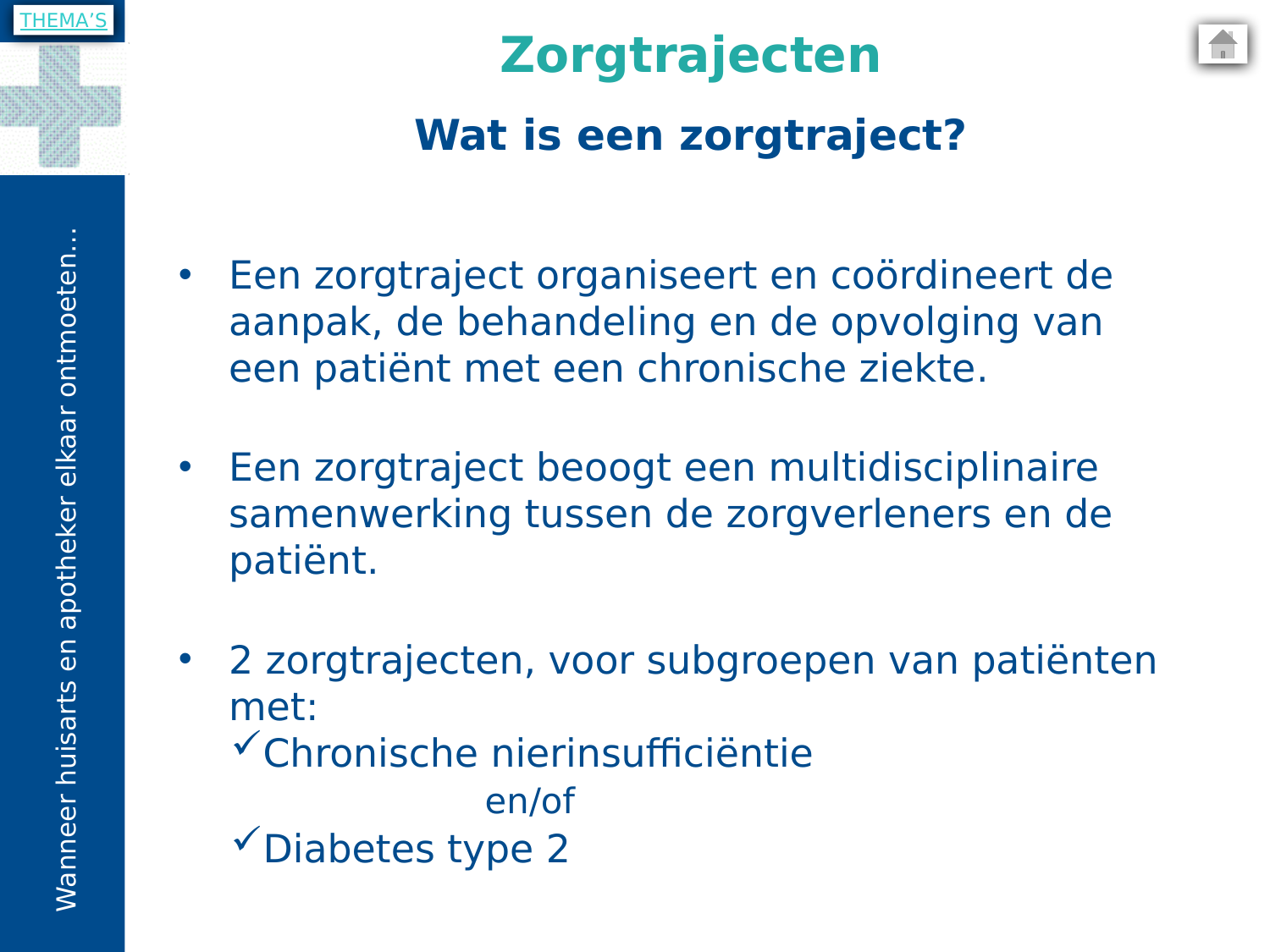

THEMA’S
Zorgtrajecten

Wat is een zorgtraject?
Een zorgtraject organiseert en coördineert de aanpak, de behandeling en de opvolging van een patiënt met een chronische ziekte.
Een zorgtraject beoogt een multidisciplinaire samenwerking tussen de zorgverleners en de patiënt.
2 zorgtrajecten, voor subgroepen van patiënten met:
Chronische nierinsufficiëntie
		en/of
Diabetes type 2